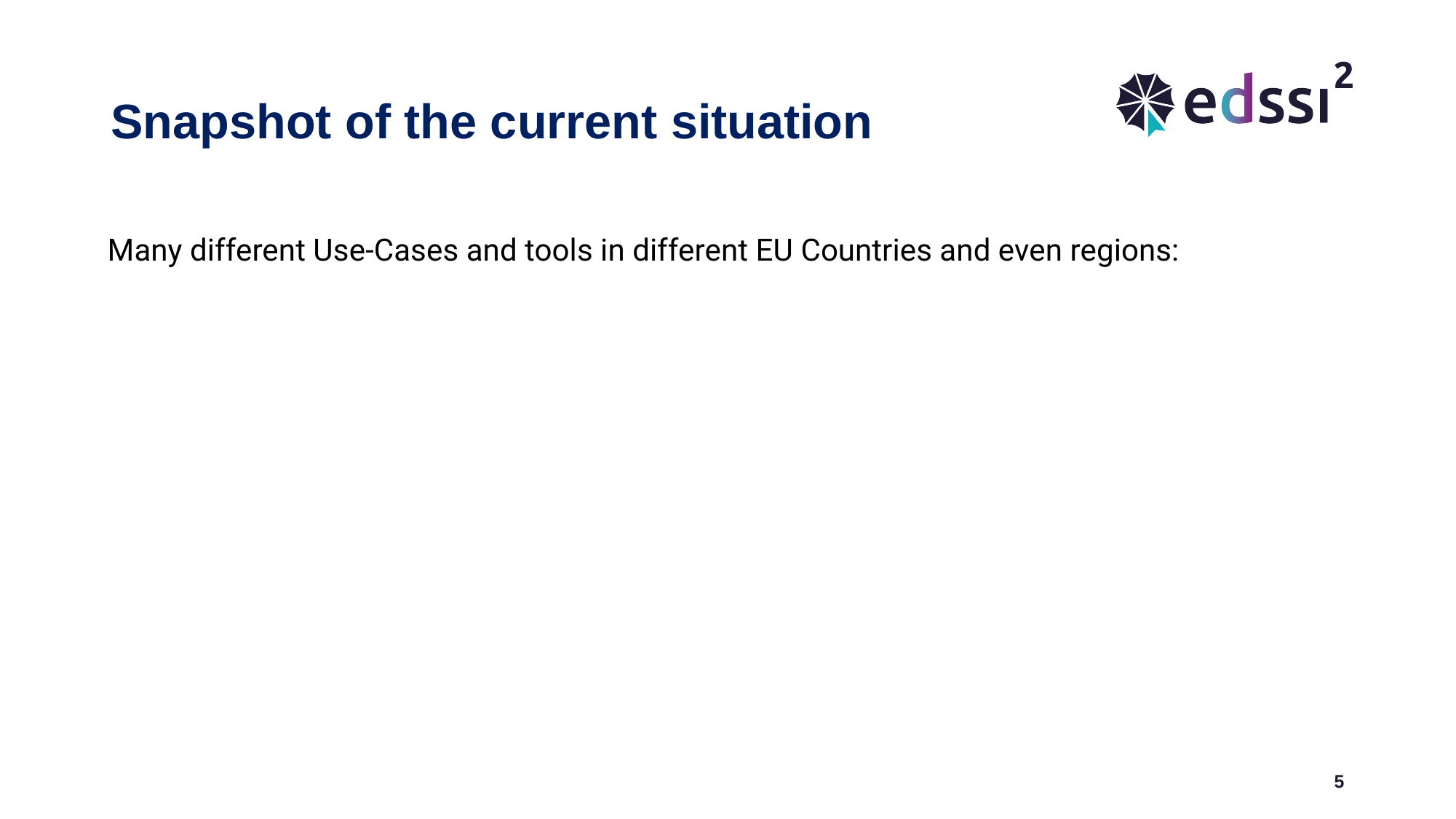

# Snapshot of the current situation
Many different Use-Cases and tools in different EU Countries and even regions:
5